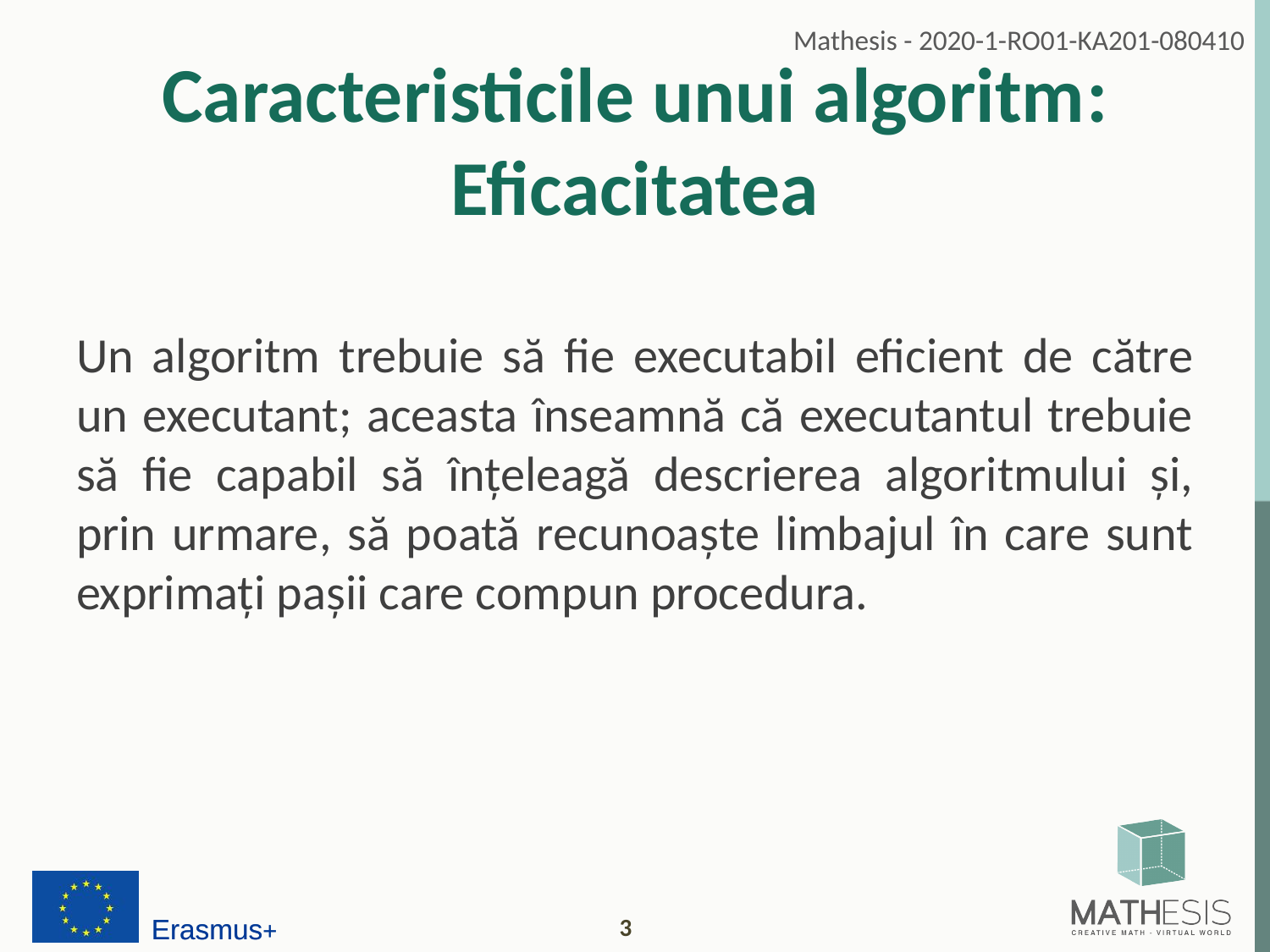

# Caracteristicile unui algoritm: Eficacitatea
Un algoritm trebuie să fie executabil eficient de către un executant; aceasta înseamnă că executantul trebuie să fie capabil să înțeleagă descrierea algoritmului și, prin urmare, să poată recunoaște limbajul în care sunt exprimați pașii care compun procedura.